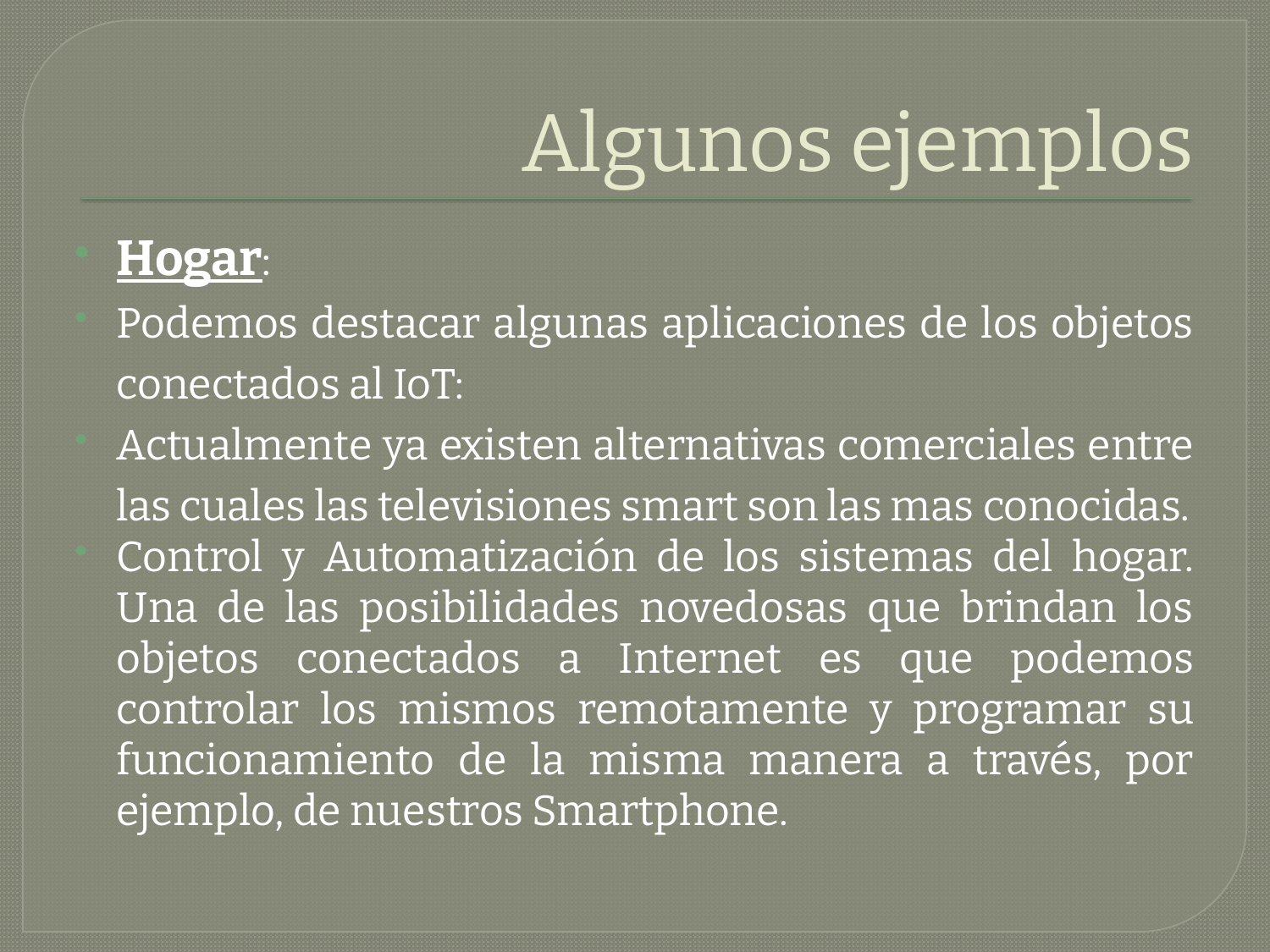

# Algunos ejemplos
Hogar:
Podemos destacar algunas aplicaciones de los objetos conectados al IoT:
Actualmente ya existen alternativas comerciales entre las cuales las televisiones smart son las mas conocidas.
Control y Automatización de los sistemas del hogar. Una de las posibilidades novedosas que brindan los objetos conectados a Internet es que podemos controlar los mismos remotamente y programar su funcionamiento de la misma manera a través, por ejemplo, de nuestros Smartphone.